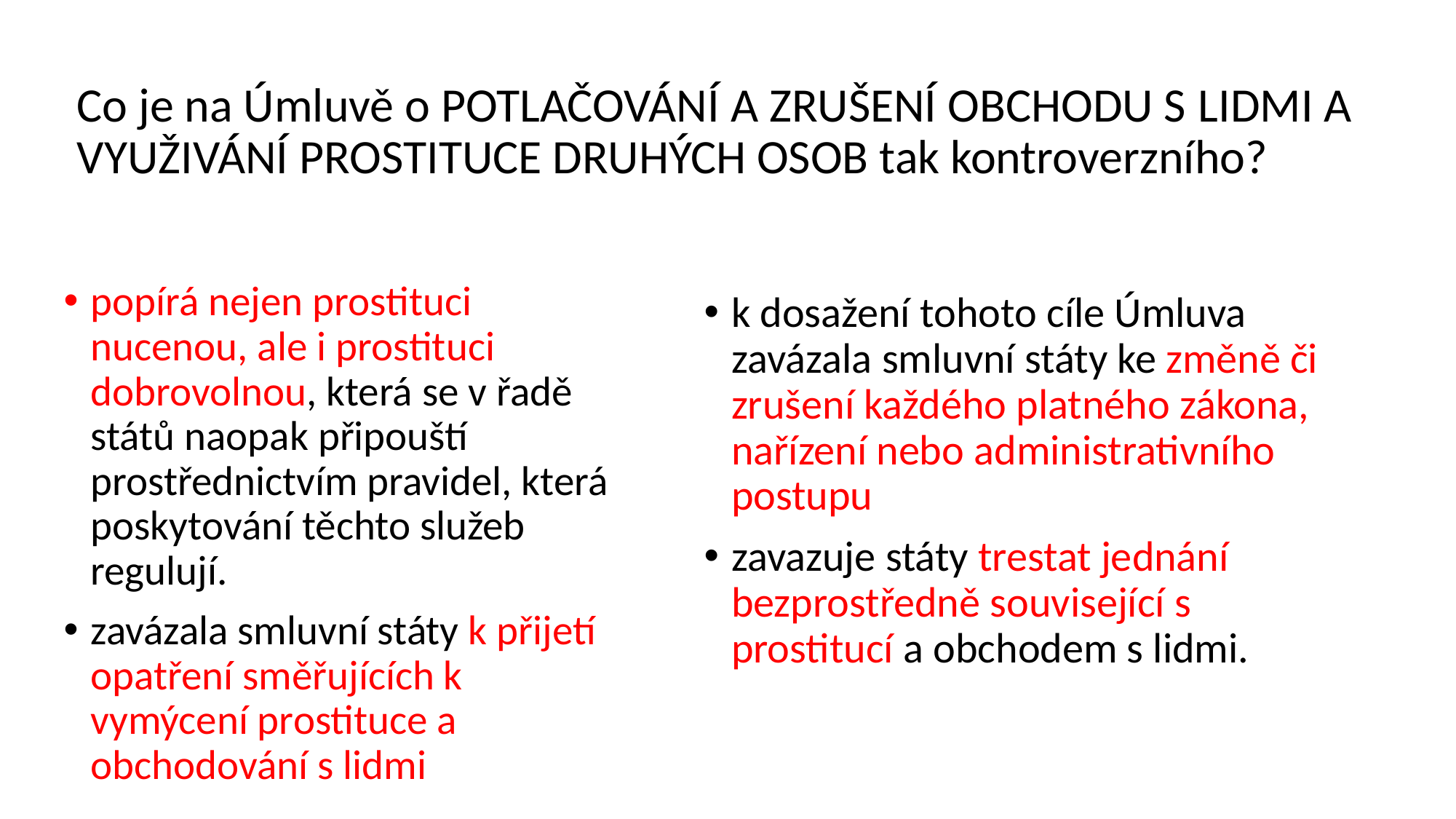

# Co je na Úmluvě o POTLAČOVÁNÍ A ZRUŠENÍ OBCHODU S LIDMI A VYUŽIVÁNÍ PROSTITUCE DRUHÝCH OSOB tak kontroverzního?
popírá nejen prostituci nucenou, ale i prostituci dobrovolnou, která se v řadě států naopak připouští prostřednictvím pravidel, která poskytování těchto služeb regulují.
zavázala smluvní státy k přijetí opatření směřujících k vymýcení prostituce a obchodování s lidmi

k dosažení tohoto cíle Úmluva zavázala smluvní státy ke změně či zrušení každého platného zákona, nařízení nebo administrativního postupu
zavazuje státy trestat jednání bezprostředně související s prostitucí a obchodem s lidmi.